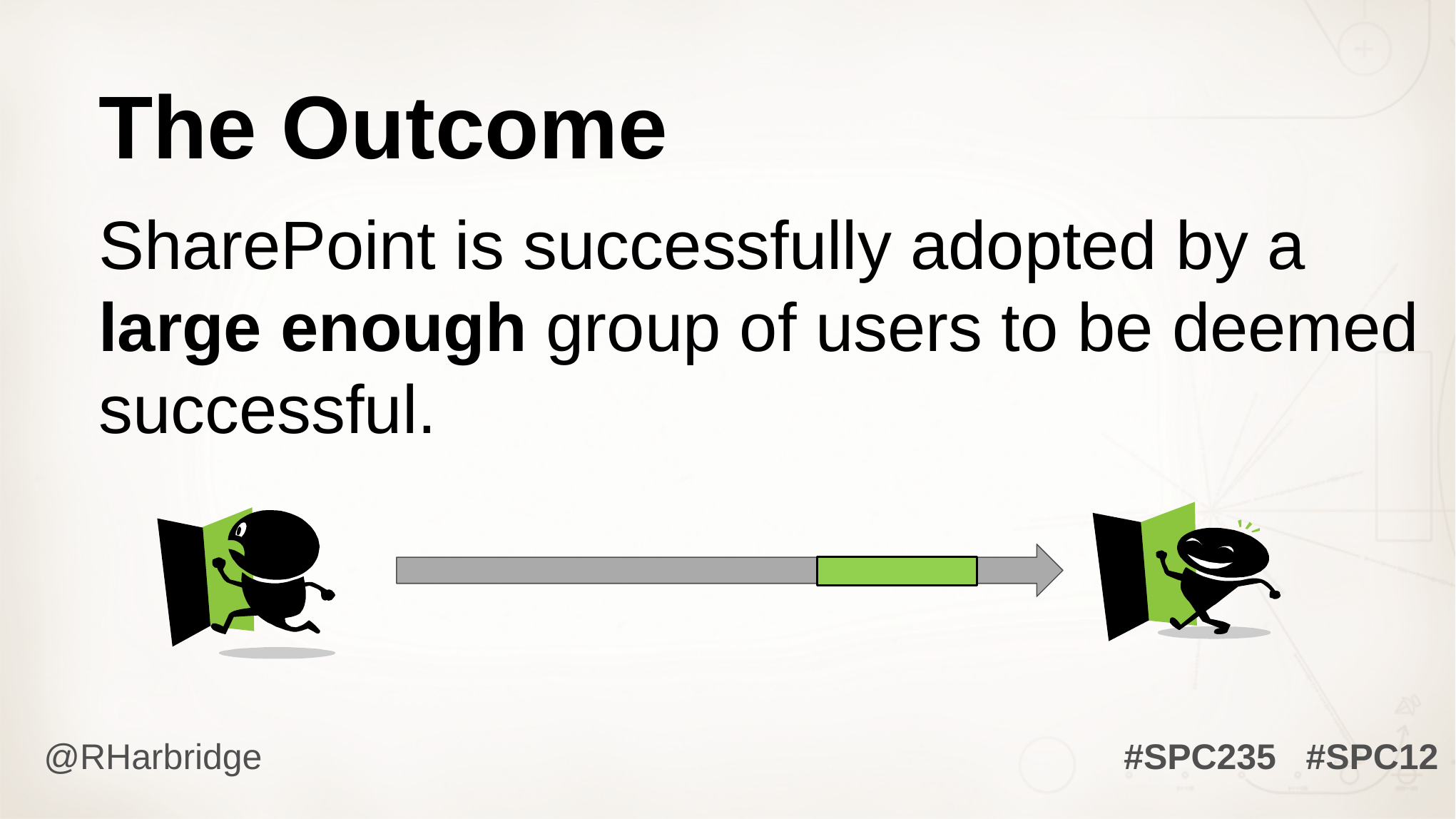

The Outcome
SharePoint is successfully adopted by a large enough group of users to be deemed successful.